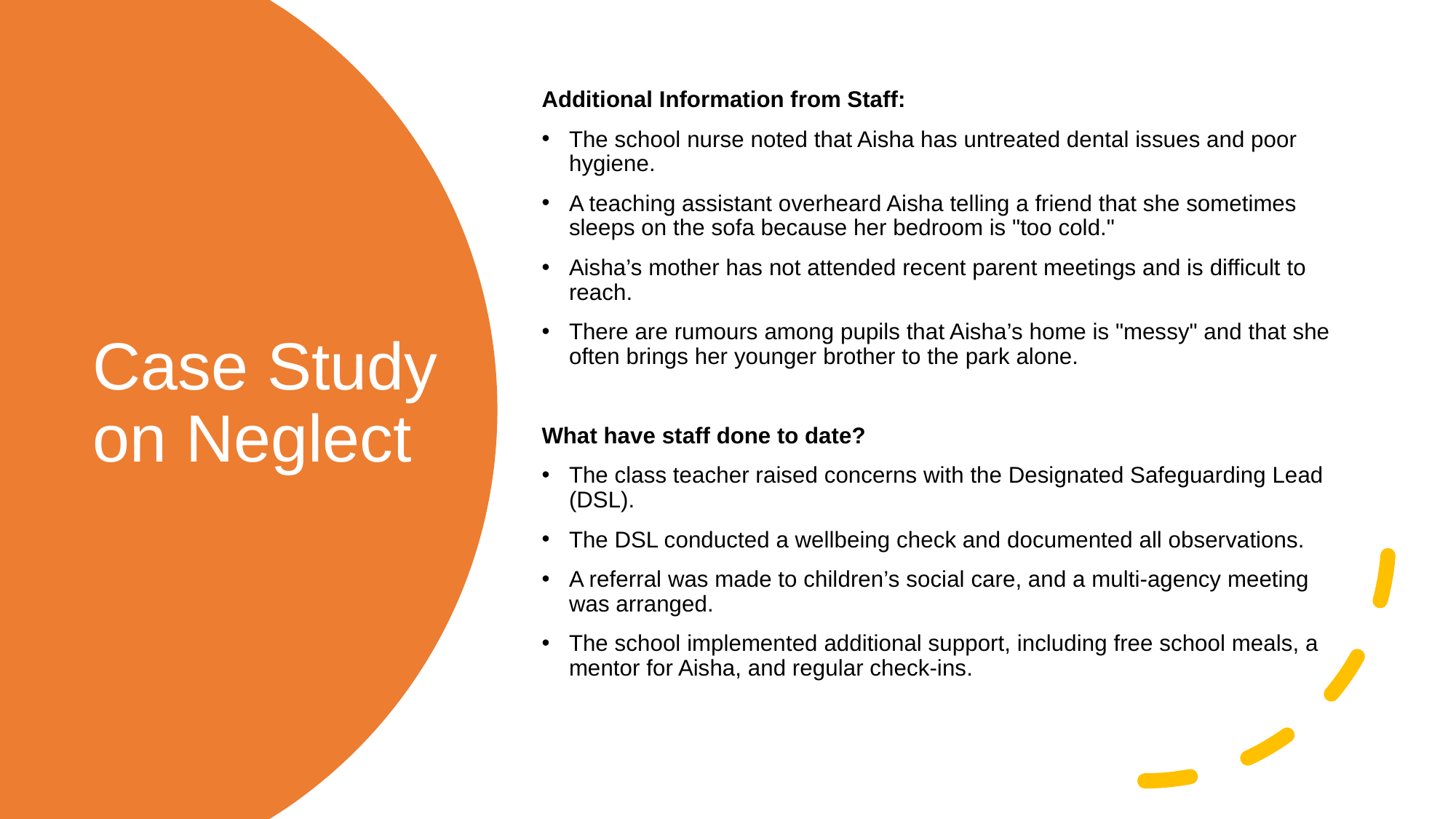

Additional Information from Staff:
The school nurse noted that Aisha has untreated dental issues and poor hygiene.
A teaching assistant overheard Aisha telling a friend that she sometimes sleeps on the sofa because her bedroom is "too cold."
Aisha’s mother has not attended recent parent meetings and is difficult to reach.
There are rumours among pupils that Aisha’s home is "messy" and that she often brings her younger brother to the park alone.

What have staff done to date?
The class teacher raised concerns with the Designated Safeguarding Lead (DSL).
The DSL conducted a wellbeing check and documented all observations.
A referral was made to children’s social care, and a multi-agency meeting was arranged.
The school implemented additional support, including free school meals, a mentor for Aisha, and regular check-ins.

# Case Study on Neglect